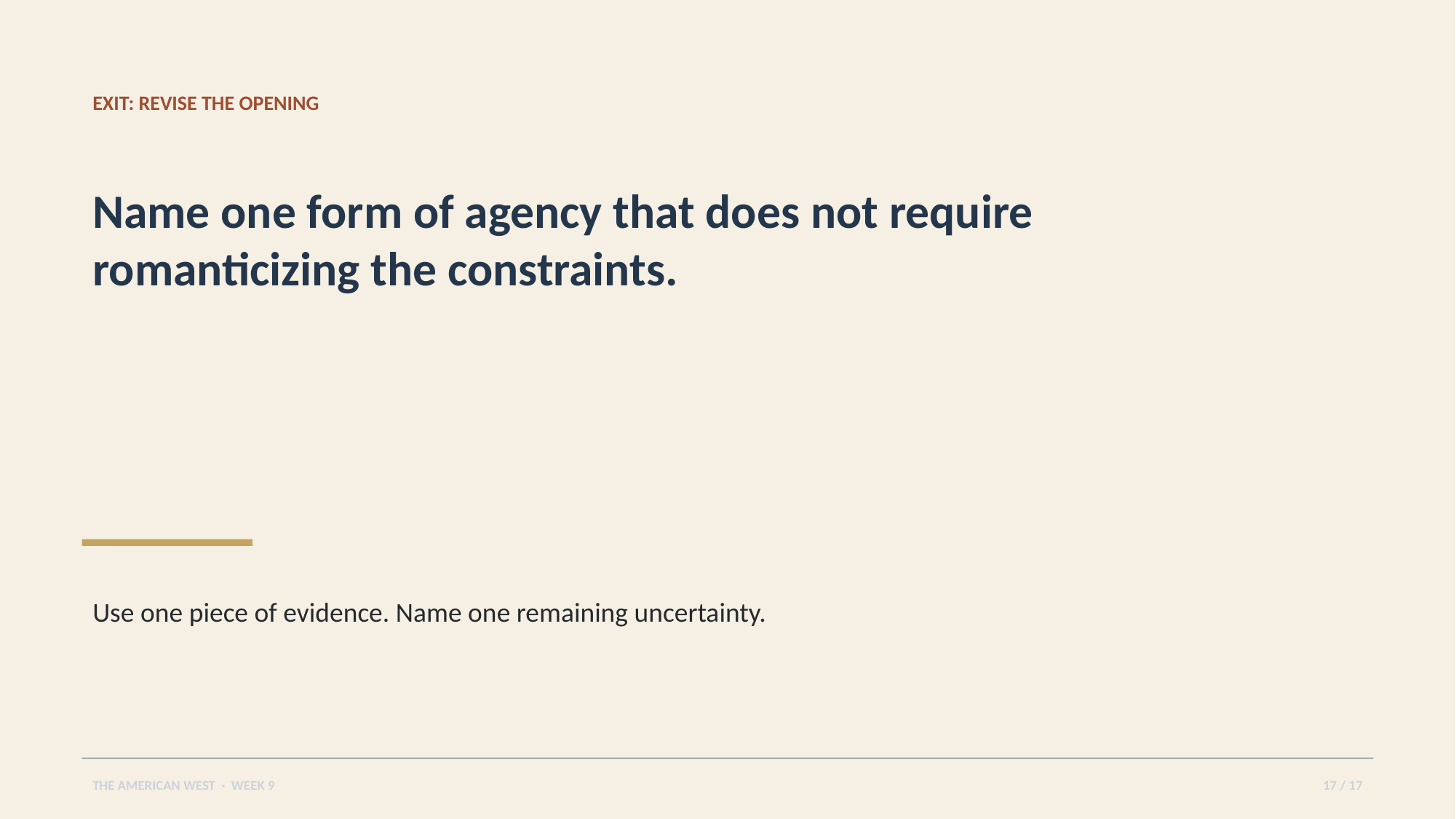

EXIT: REVISE THE OPENING
Name one form of agency that does not require romanticizing the constraints.

Use one piece of evidence. Name one remaining uncertainty.

THE AMERICAN WEST  ·  WEEK 9
17 / 17